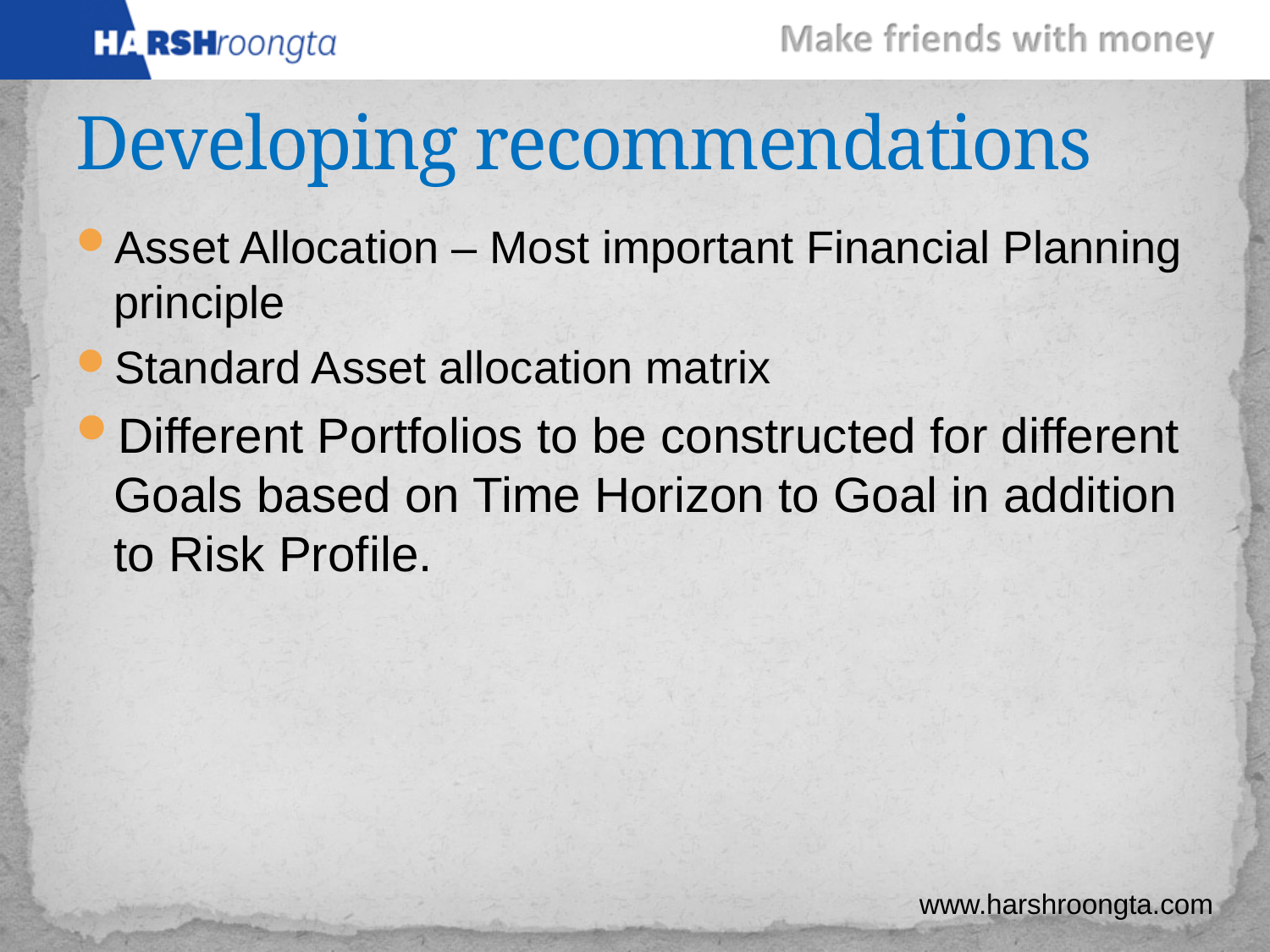

# Developing recommendations
Asset Allocation – Most important Financial Planning principle
Standard Asset allocation matrix
Different Portfolios to be constructed for different Goals based on Time Horizon to Goal in addition to Risk Profile.